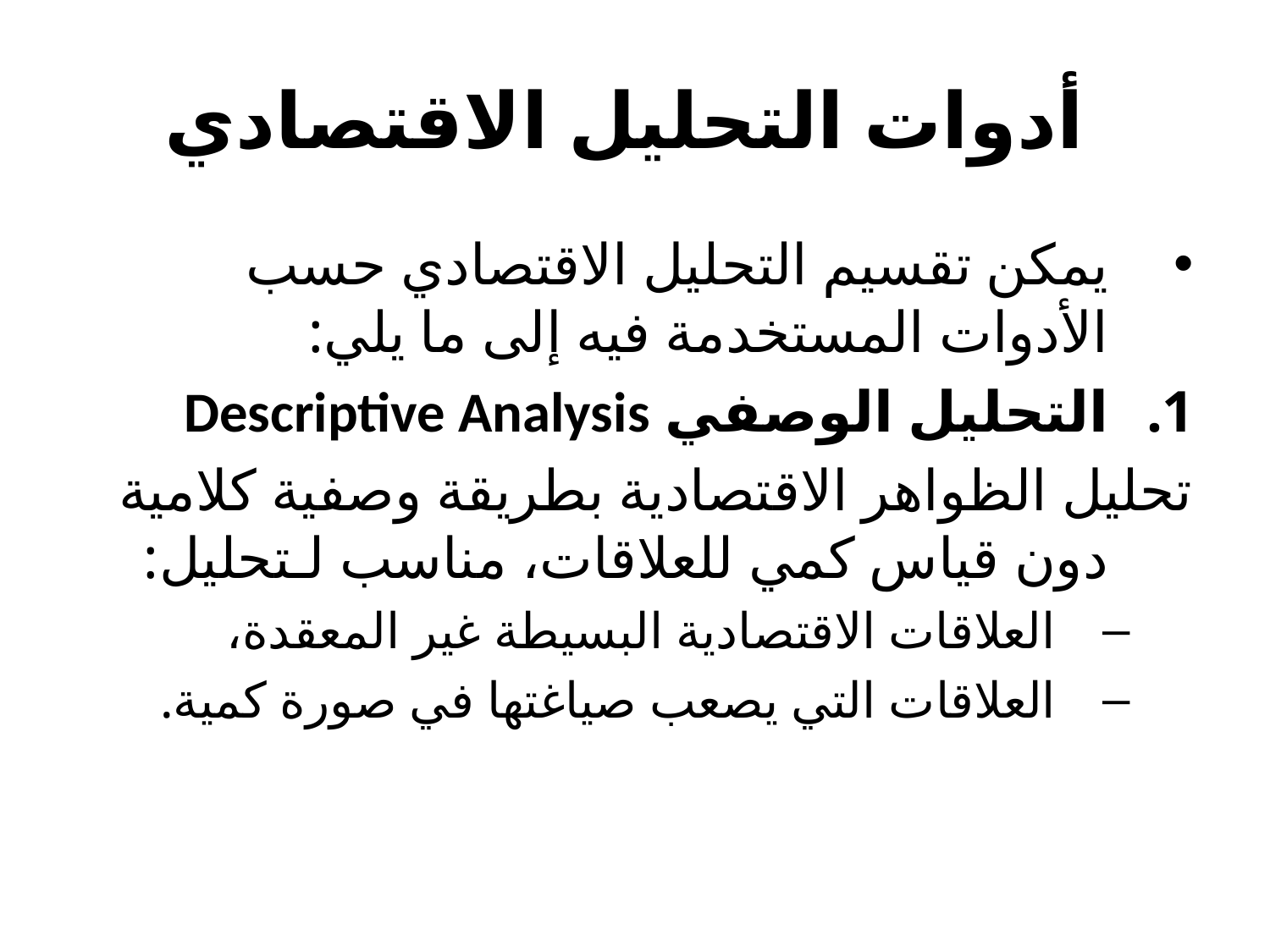

# أدوات التحليل الاقتصادي
يمكن تقسيم التحليل الاقتصادي حسب الأدوات المستخدمة فيه إلى ما يلي:
التحليل الوصفي Descriptive Analysis
تحليل الظواهر الاقتصادية بطريقة وصفية كلامية دون قياس كمي للعلاقات، مناسب لـتحليل:
العلاقات الاقتصادية البسيطة غير المعقدة،
العلاقات التي يصعب صياغتها في صورة كمية.